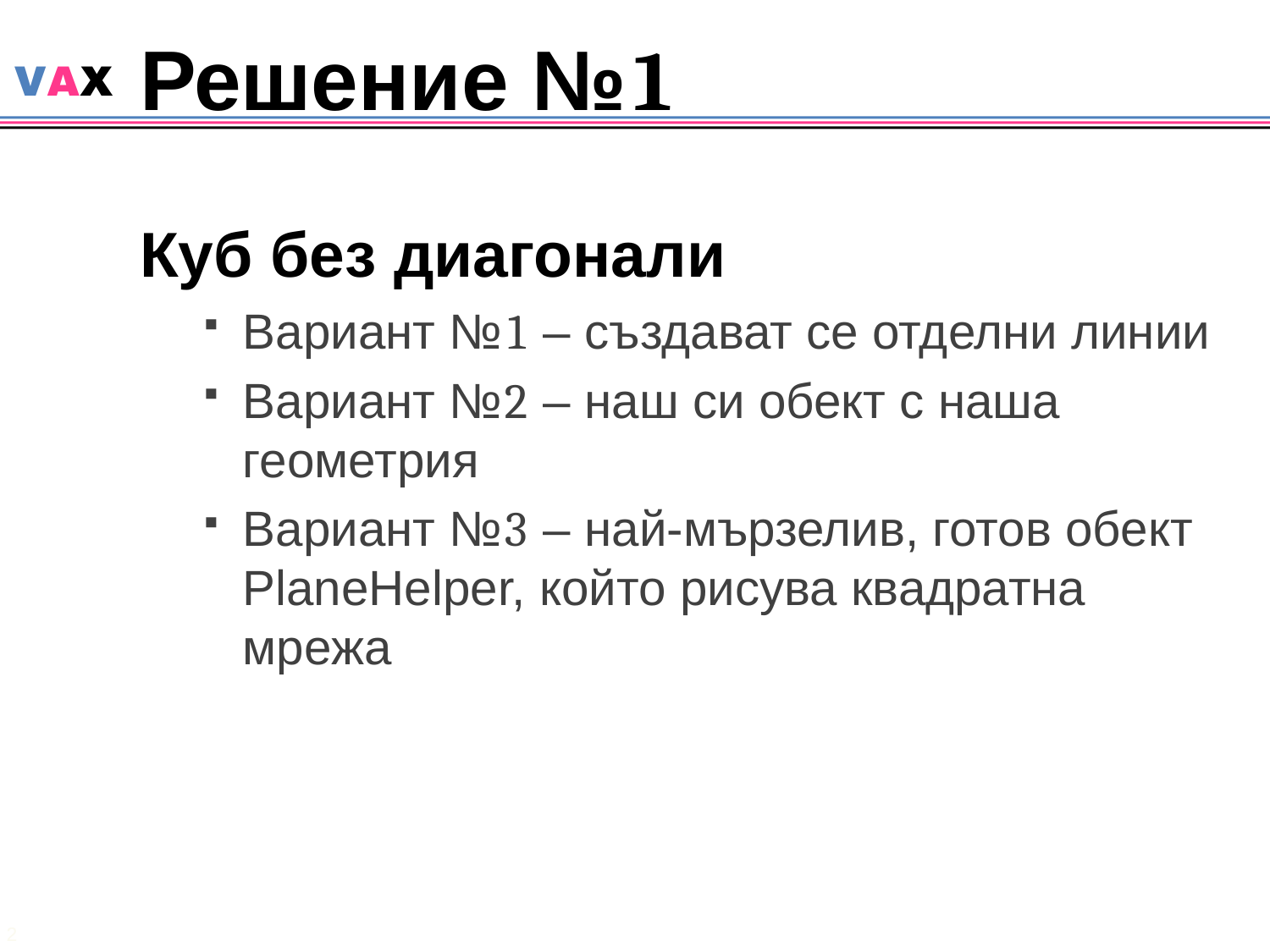

# Решение №1
Куб без диагонали
Вариант №1 – създават се отделни линии
Вариант №2 – наш си обект с наша геометрия
Вариант №3 – най-мързелив, готов обект PlaneHelper, който рисува квадратна мрежа